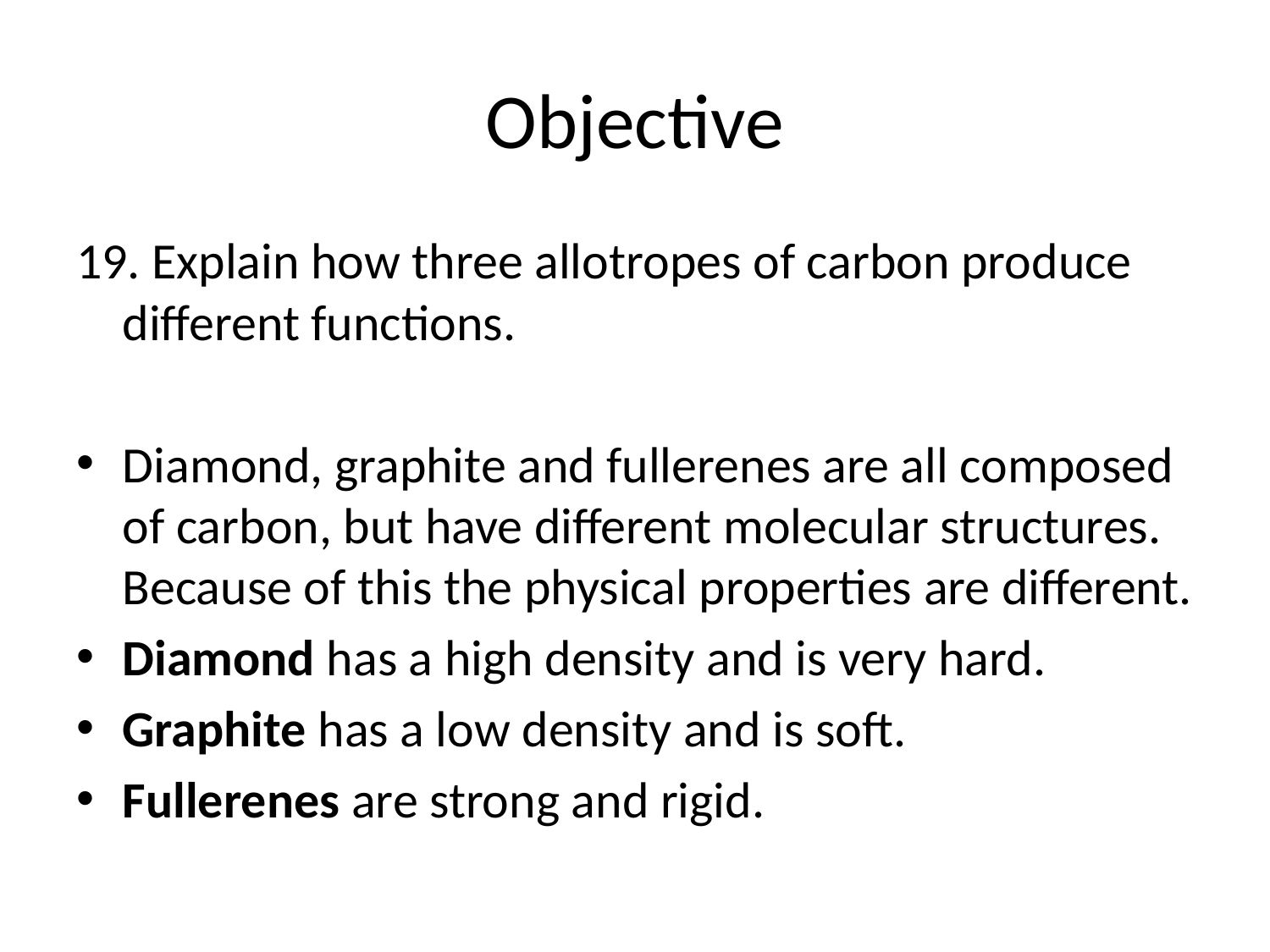

# Objective
19. Explain how three allotropes of carbon produce different functions.

Diamond, graphite and fullerenes are all composed of carbon, but have different molecular structures. Because of this the physical properties are different.
Diamond has a high density and is very hard.
Graphite has a low density and is soft.
Fullerenes are strong and rigid.